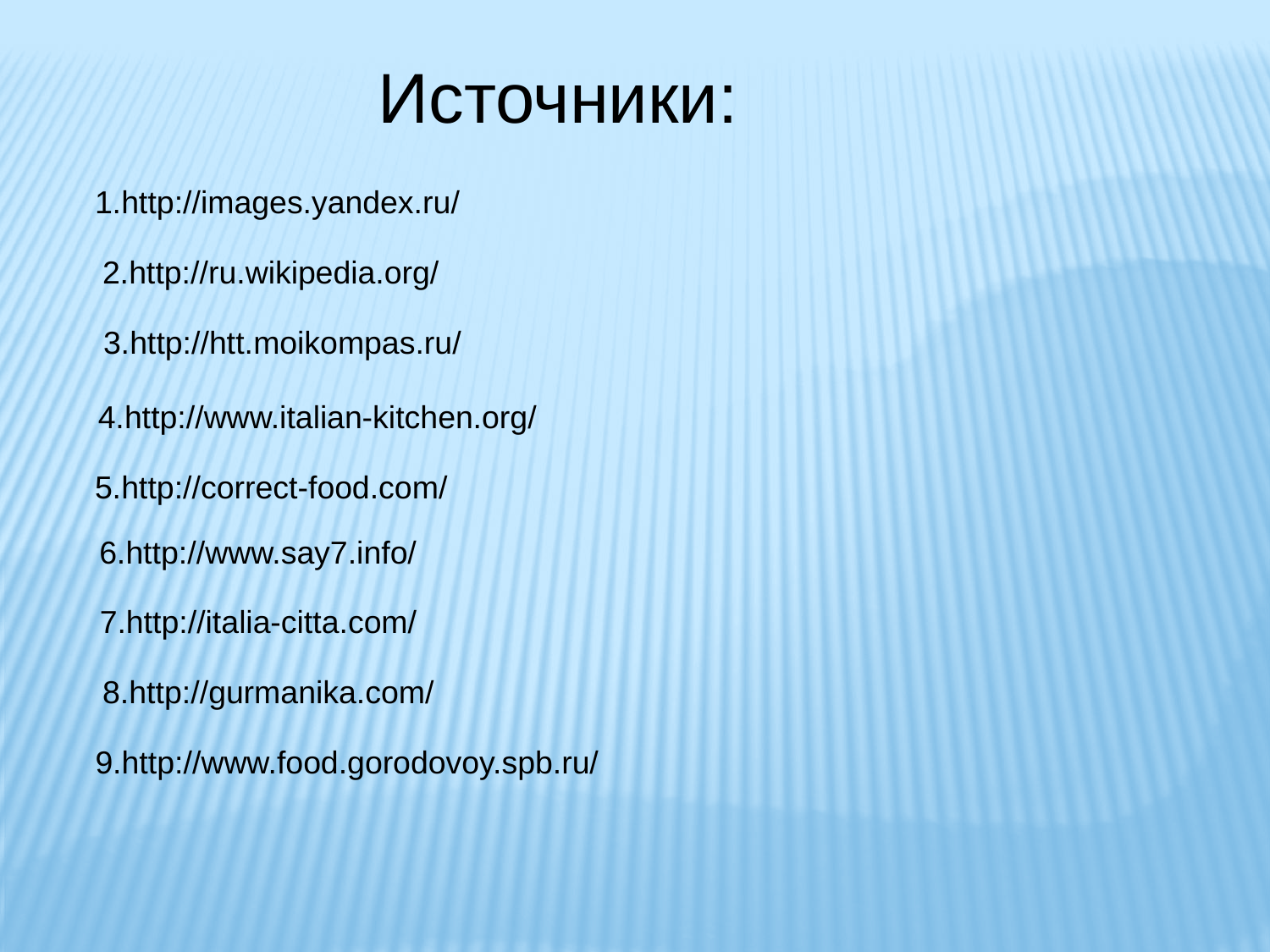

Источники:
1.http://images.yandex.ru/
2.http://ru.wikipedia.org/
3.http://htt.moikompas.ru/
4.http://www.italian-kitchen.org/
5.http://correct-food.com/
6.http://www.say7.info/
7.http://italia-citta.com/
8.http://gurmanika.com/
9.http://www.food.gorodovoy.spb.ru/